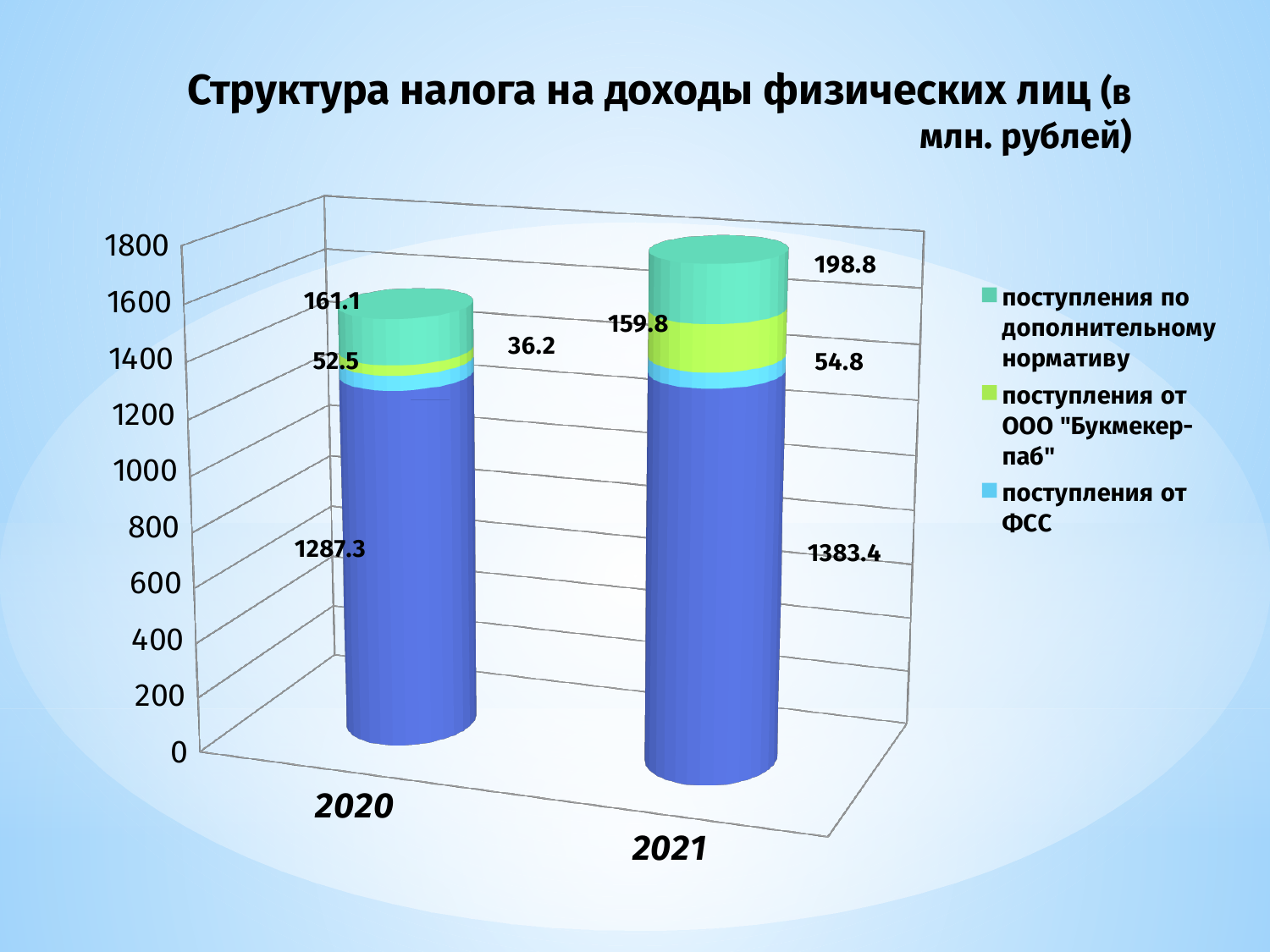

# Структура налога на доходы физических лиц (в млн. рублей)

[unsupported chart]